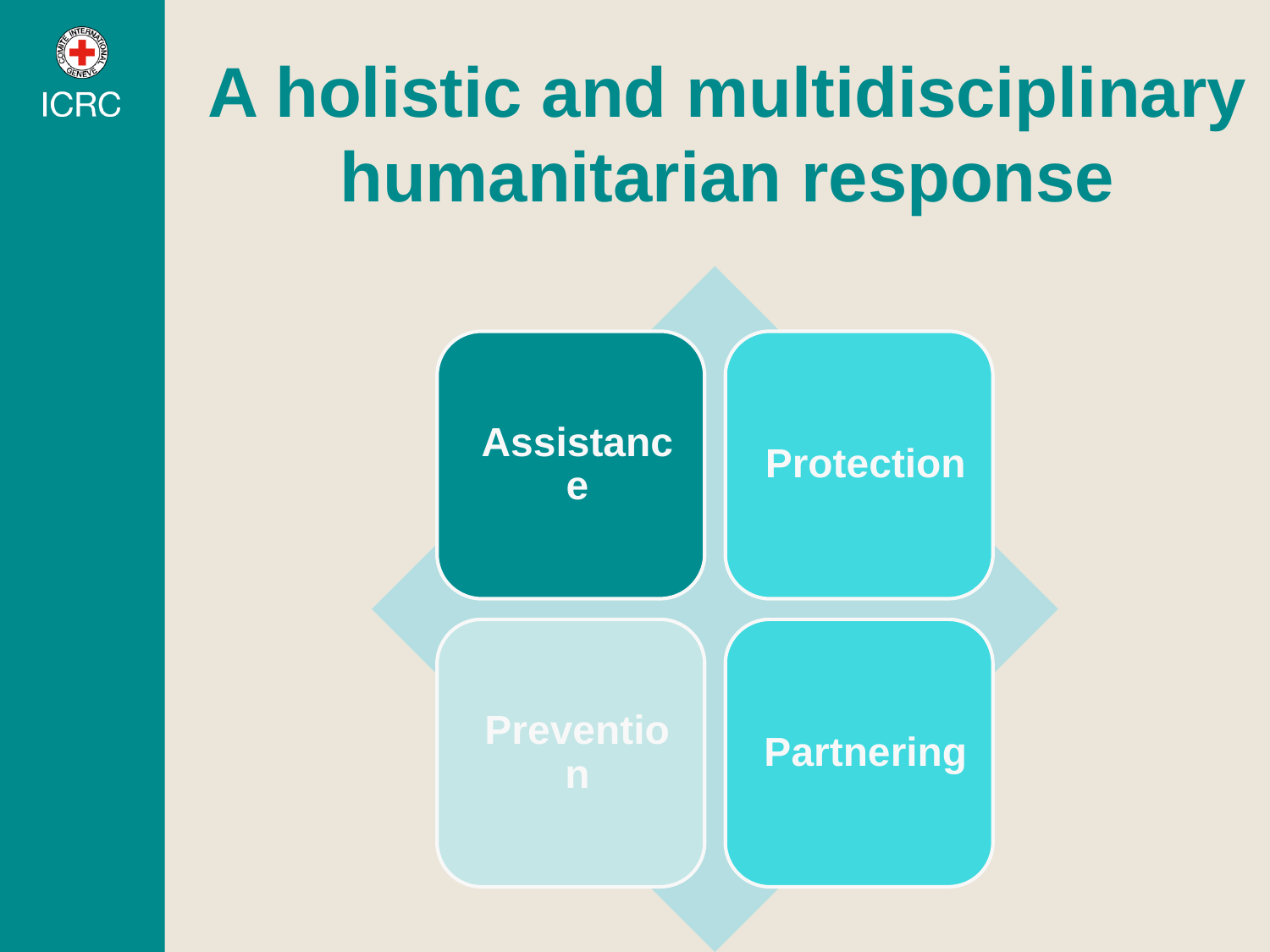

# A holistic and multidisciplinary humanitarian response
Assistance
Protection
Prevention
Partnering